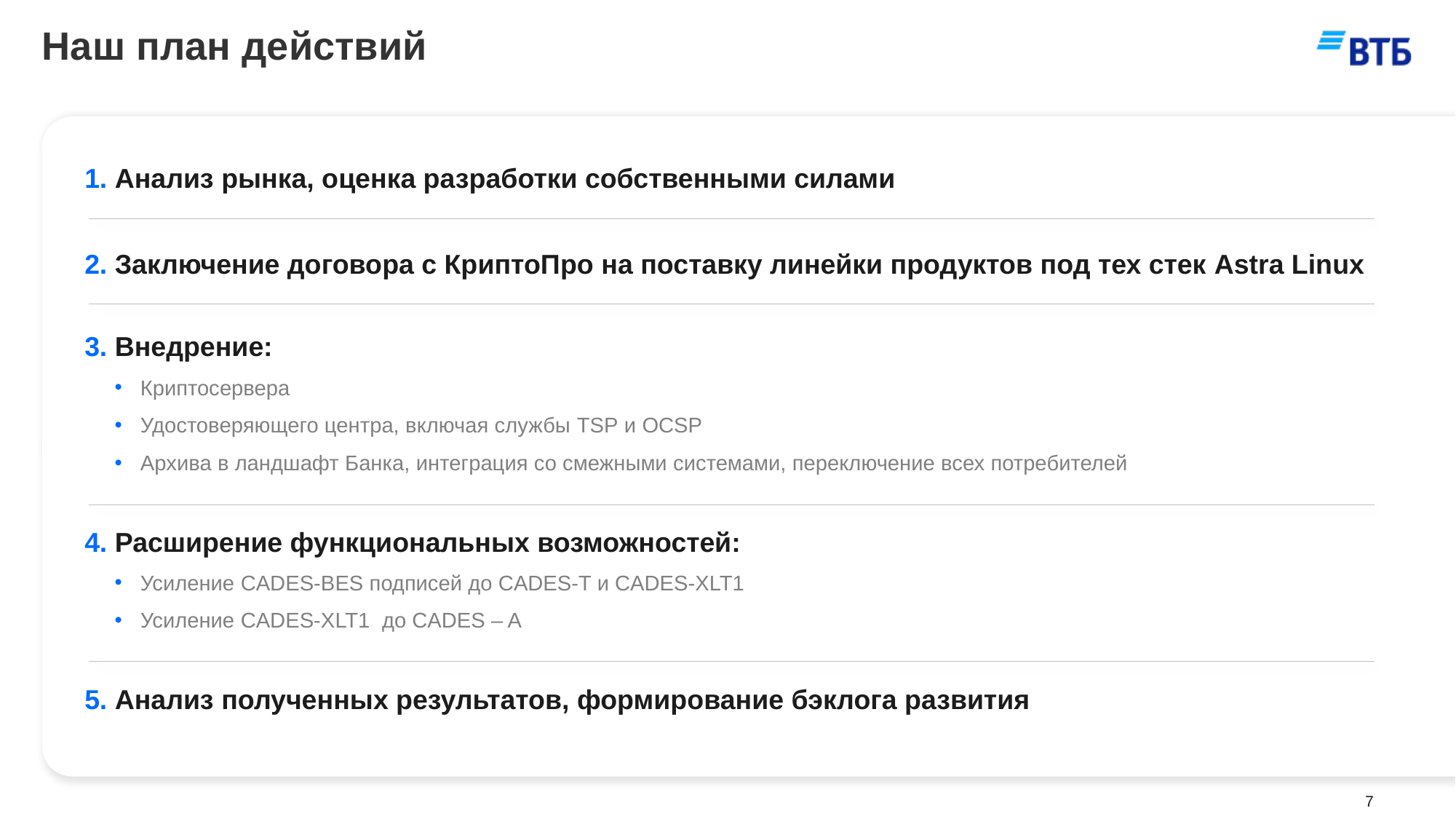

Наш план действий
я
1. Анализ рынка, оценка разработки собственными силами

2. Заключение договора с КриптоПро на поставку линейки продуктов под тех стек Astra Linux

3. Внедрение:
Криптосервера
Удостоверяющего центра, включая службы TSP и OCSP
Архива в ландшафт Банка, интеграция со смежными системами, переключение всех потребителей

4. Расширение функциональных возможностей:
Усиление CADES-BES подписей до CADES-T и CADES-XLT1
Усиление CADES-XLT1  до CADES – A

5. Анализ полученных результатов, формирование бэклога развития